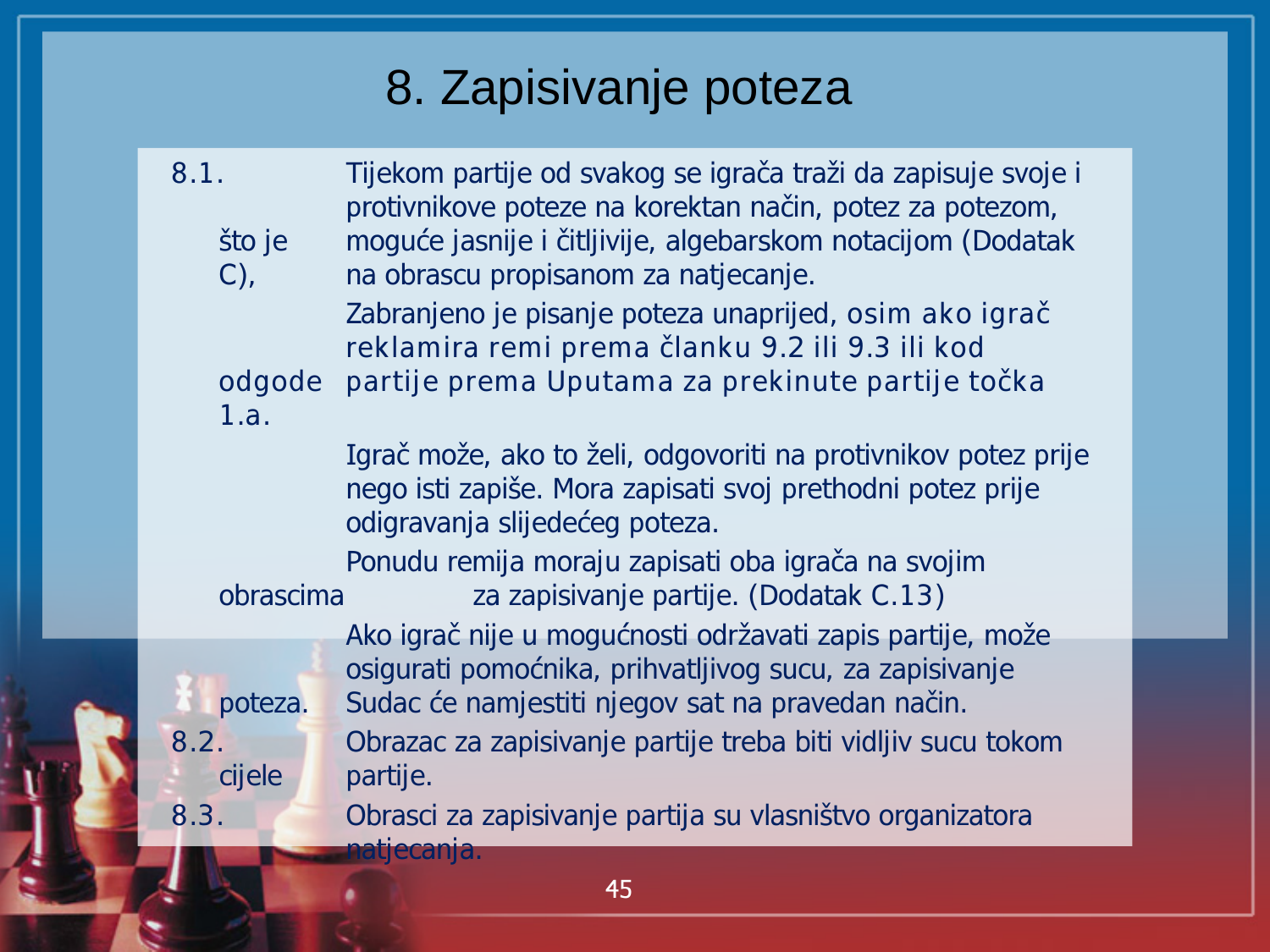

# 8. Zapisivanje poteza
8.1.	Tijekom partije od svakog se igrača traži da zapisuje svoje i 	protivnikove poteze na korektan način, potez za potezom, što je 	moguće jasnije i čitljivije, algebarskom notacijom (Dodatak C), 	na obrascu propisanom za natjecanje.
		Zabranjeno je pisanje poteza unaprijed, osim ako igrač 	reklamira remi prema članku 9.2 ili 9.3 ili kod odgode 	partije prema Uputama za prekinute partije točka 1.a.
		Igrač može, ako to želi, odgovoriti na protivnikov potez prije 	nego isti zapiše. Mora zapisati svoj prethodni potez prije 	odigravanja slijedećeg poteza.
		Ponudu remija moraju zapisati oba igrača na svojim obrascima 	za zapisivanje partije. (Dodatak C.13)
		Ako igrač nije u mogućnosti održavati zapis partije, može 	osigurati pomoćnika, prihvatljivog sucu, za zapisivanje poteza. 	Sudac će namjestiti njegov sat na pravedan način.
8.2.	Obrazac za zapisivanje partije treba biti vidljiv sucu tokom cijele 	partije.
8.3. 	Obrasci za zapisivanje partija su vlasništvo organizatora 	natjecanja.
45